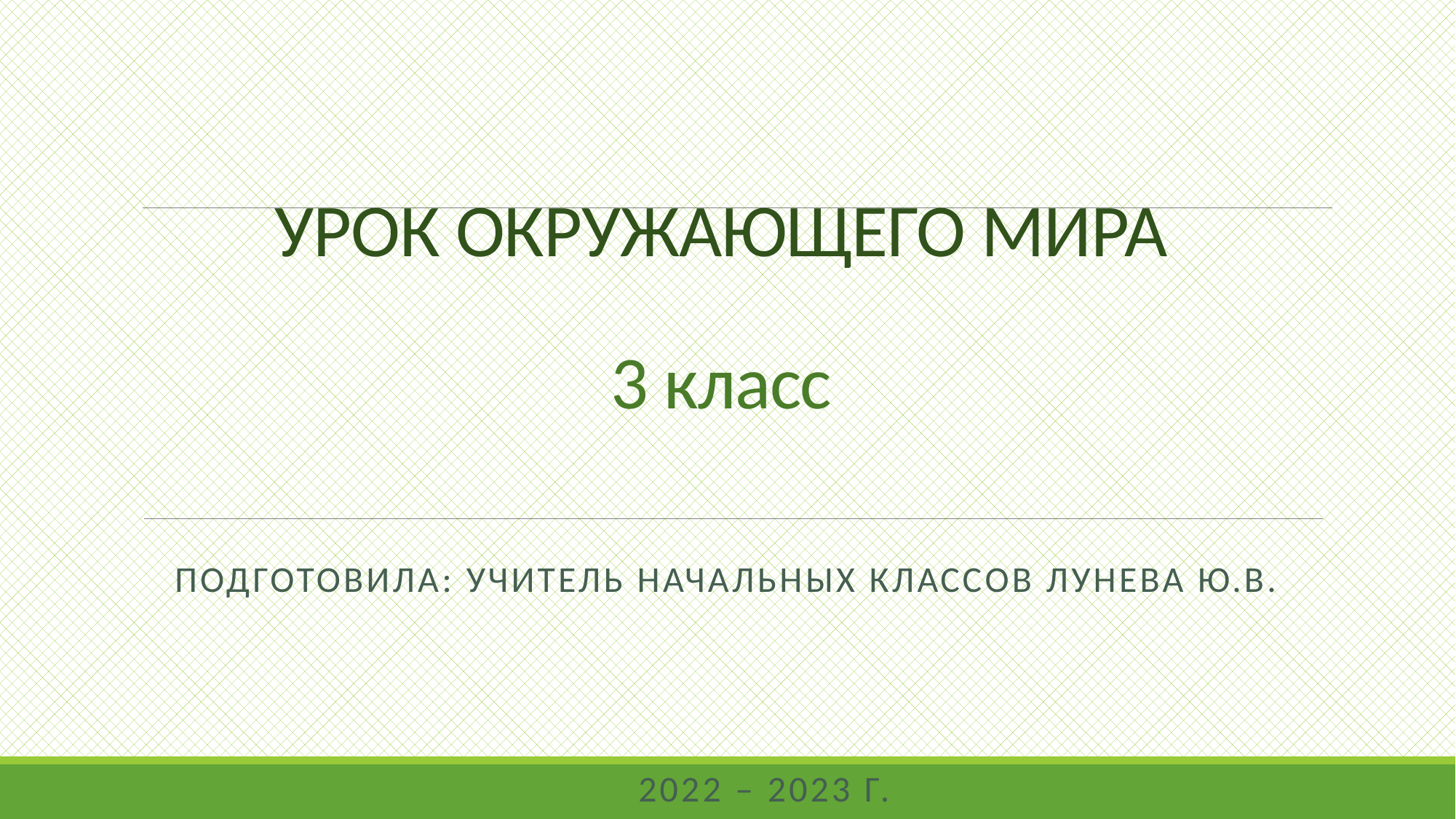

# УРОК ОКРУЖАЮЩЕГО МИРА 3 класс
Подготовила: учитель начальных классов Лунева Ю.В.
2022 – 2023 г.